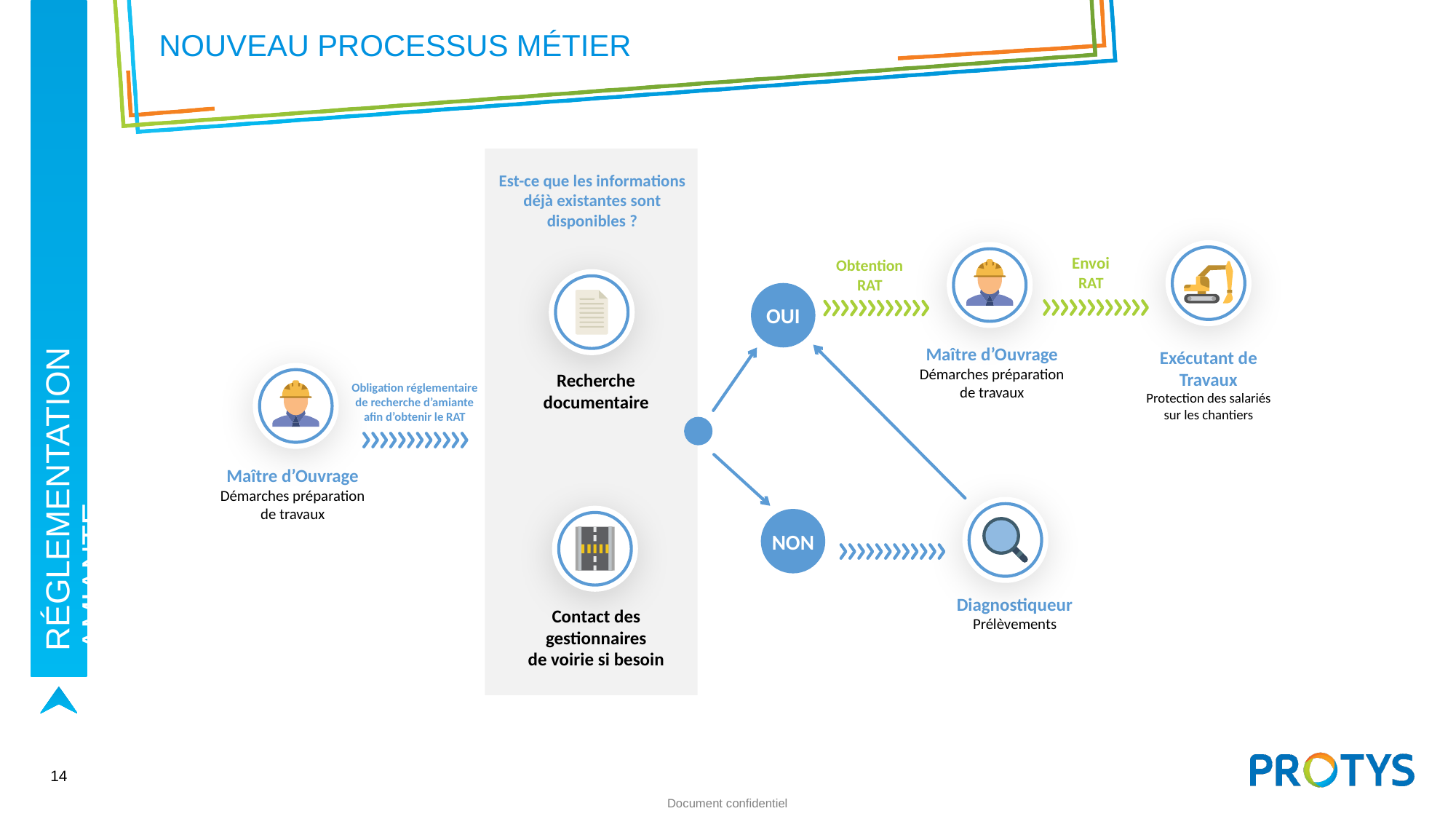

# Nouveau processus métier

Est-ce que les informations déjà existantes sont disponibles ?

Envoi
RAT
Obtention
RAT

OUI

Maître d’Ouvrage
Démarches préparation de travaux
Exécutant de Travaux
Protection des salariés sur les chantiers

Recherche
documentaire
Obligation réglementaire
de recherche d’amiante
afin d’obtenir le RAT
RÉGLEMENTATION AMIANTE

Maître d’Ouvrage
Démarches préparation de travaux

NON

Diagnostiqueur
Prélèvements
Contact des gestionnaires
de voirie si besoin
14